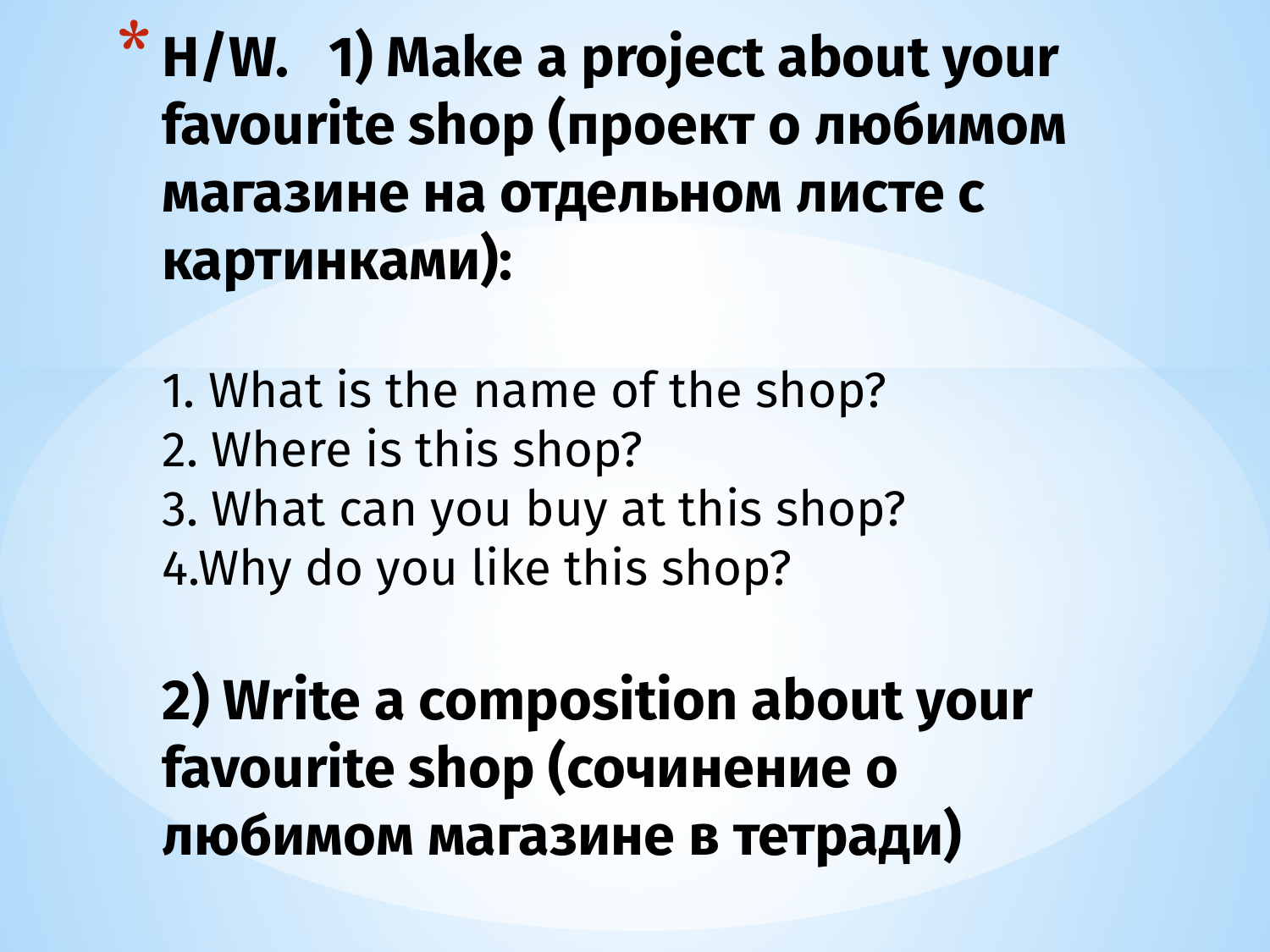

# H/W.   1) Make a project about your favourite shop (проект о любимом магазине на отдельном листе с картинками): 1. What is the name of the shop? 2. Where is this shop? 3. What can you buy at this shop? 4.Why do you like this shop? 2) Write a composition about your favourite shop (сочинение о любимом магазине в тетради)